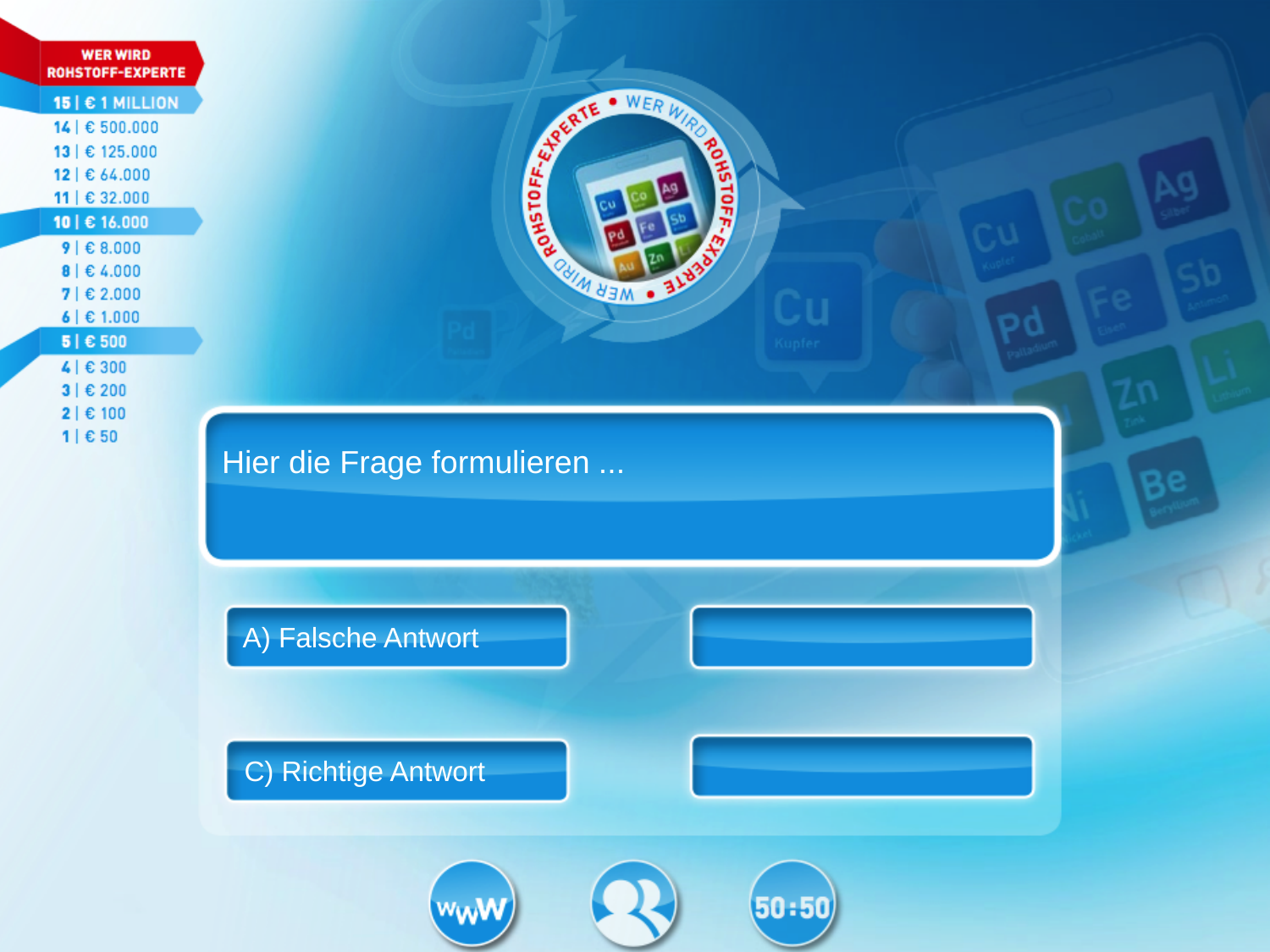

Hier die Frage formulieren ...
A) Falsche Antwort
C) Richtige Antwort